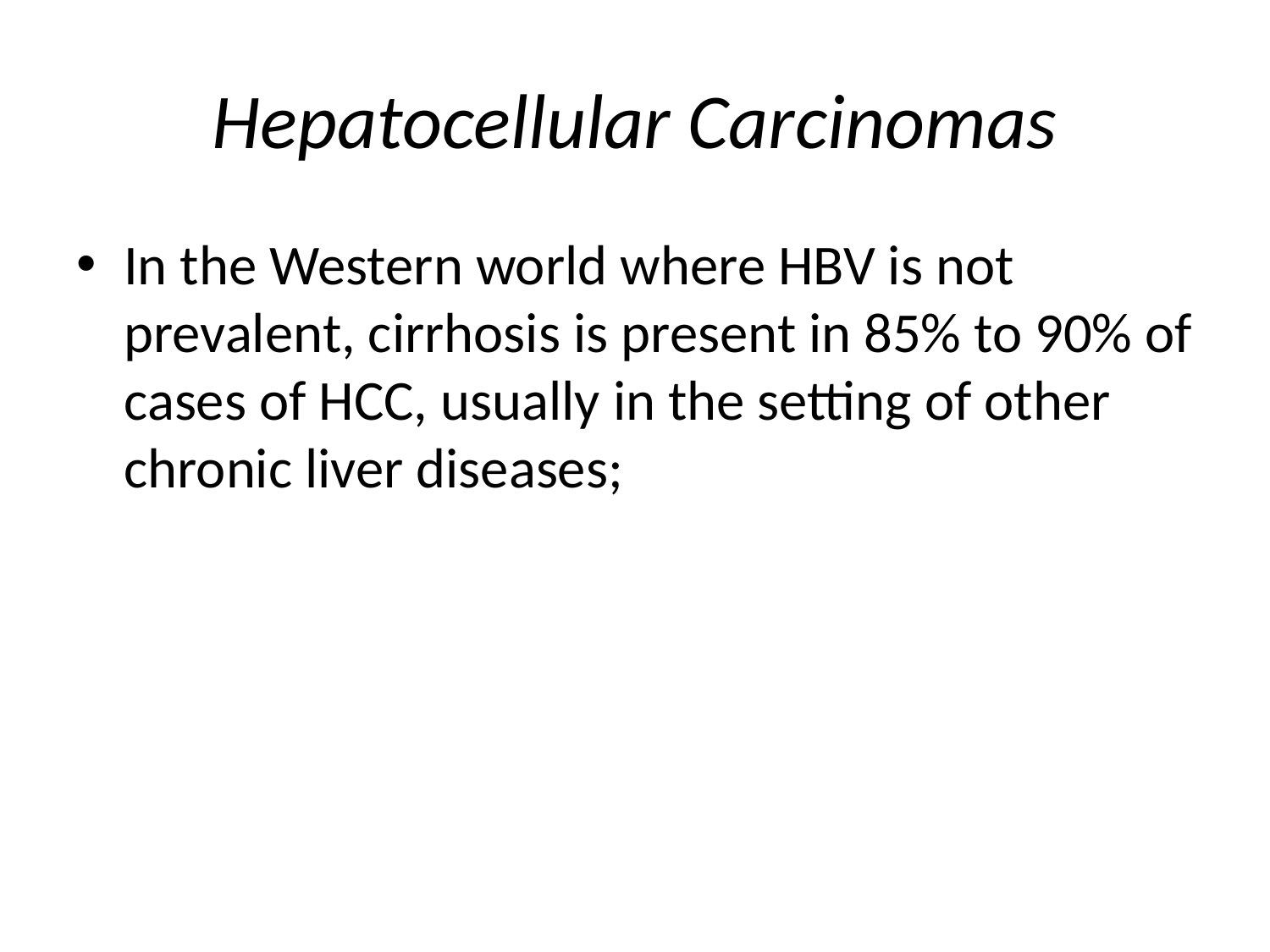

# Hepatocellular Carcinomas
In the Western world where HBV is not prevalent, cirrhosis is present in 85% to 90% of cases of HCC, usually in the setting of other chronic liver diseases;